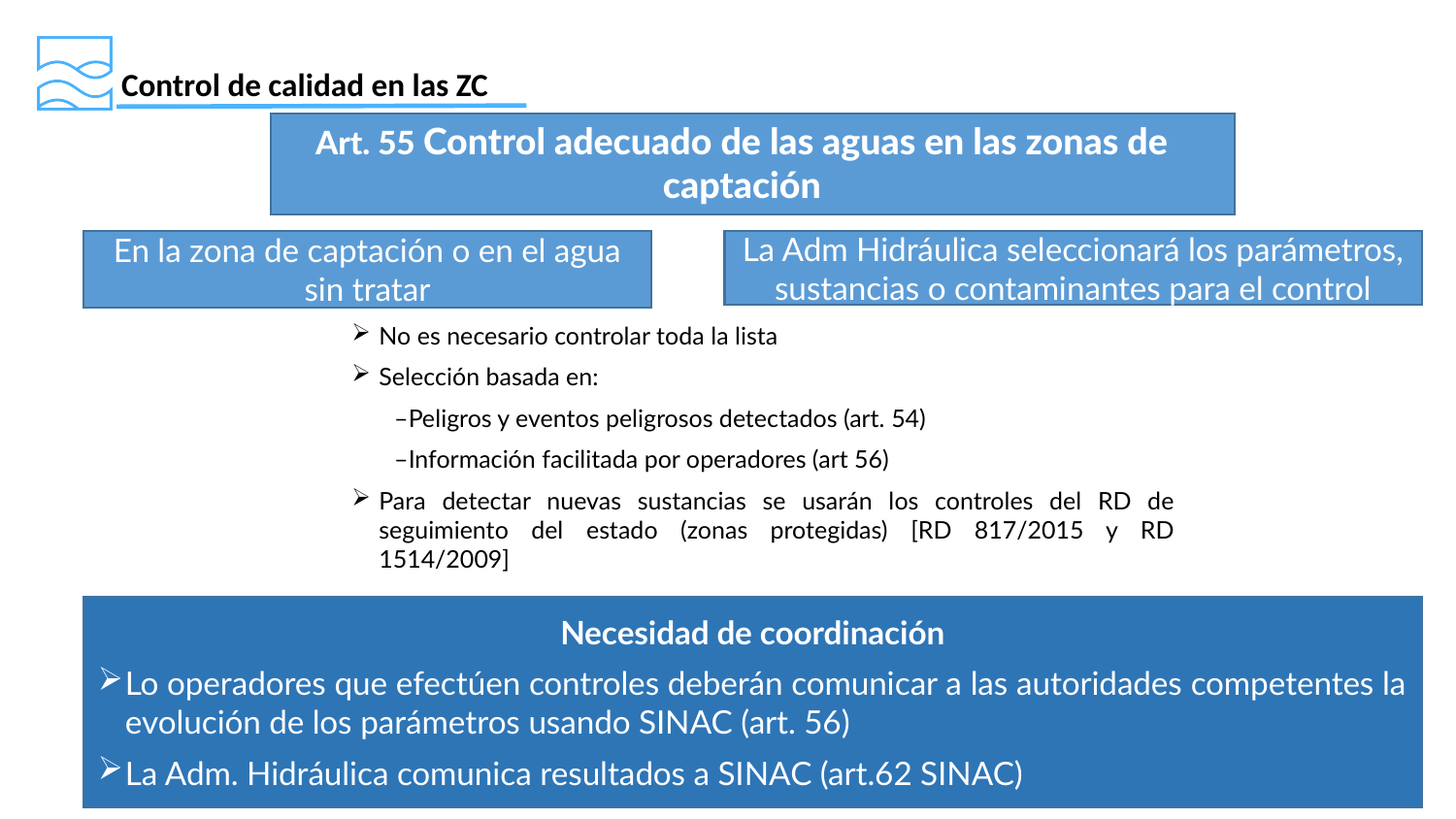

Control de calidad en las ZC

Art. 55 Control adecuado de las aguas en las zonas de captación

En la zona de captación o en el agua sin tratar
La Adm Hidráulica seleccionará los parámetros, sustancias o contaminantes para el control
No es necesario controlar toda la lista
Selección basada en:
–Peligros y eventos peligrosos detectados (art. 54)
–Información facilitada por operadores (art 56)
Para detectar nuevas sustancias se usarán los controles del RD de seguimiento del estado (zonas protegidas) [RD 817/2015 y RD 1514/2009]
Necesidad de coordinación
Lo operadores que efectúen controles deberán comunicar a las autoridades competentes la evolución de los parámetros usando SINAC (art. 56)
La Adm. Hidráulica comunica resultados a SINAC (art.62 SINAC)